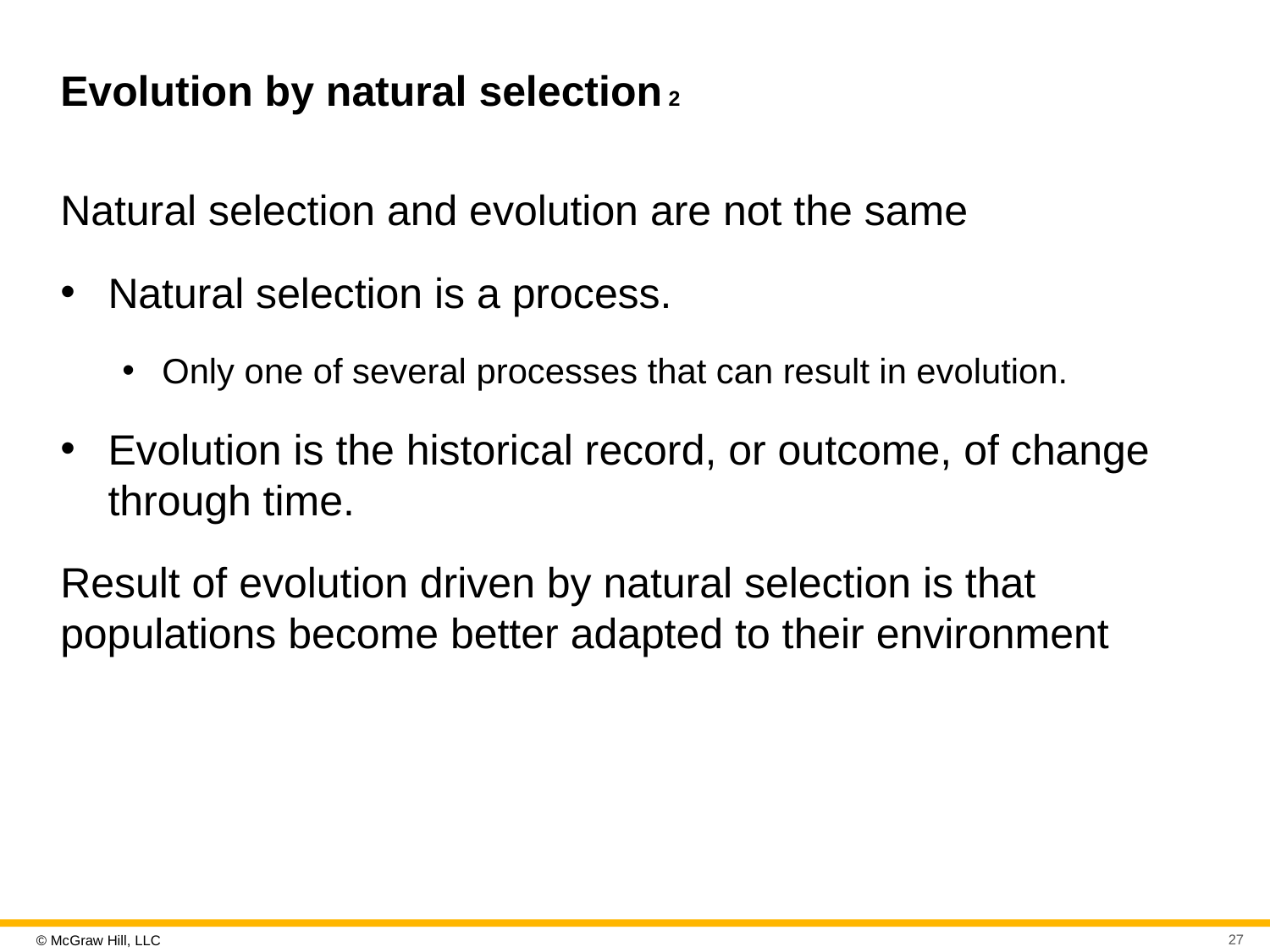

# Evolution by natural selection 2
Natural selection and evolution are not the same
Natural selection is a process.
Only one of several processes that can result in evolution.
Evolution is the historical record, or outcome, of change through time.
Result of evolution driven by natural selection is that populations become better adapted to their environment
27